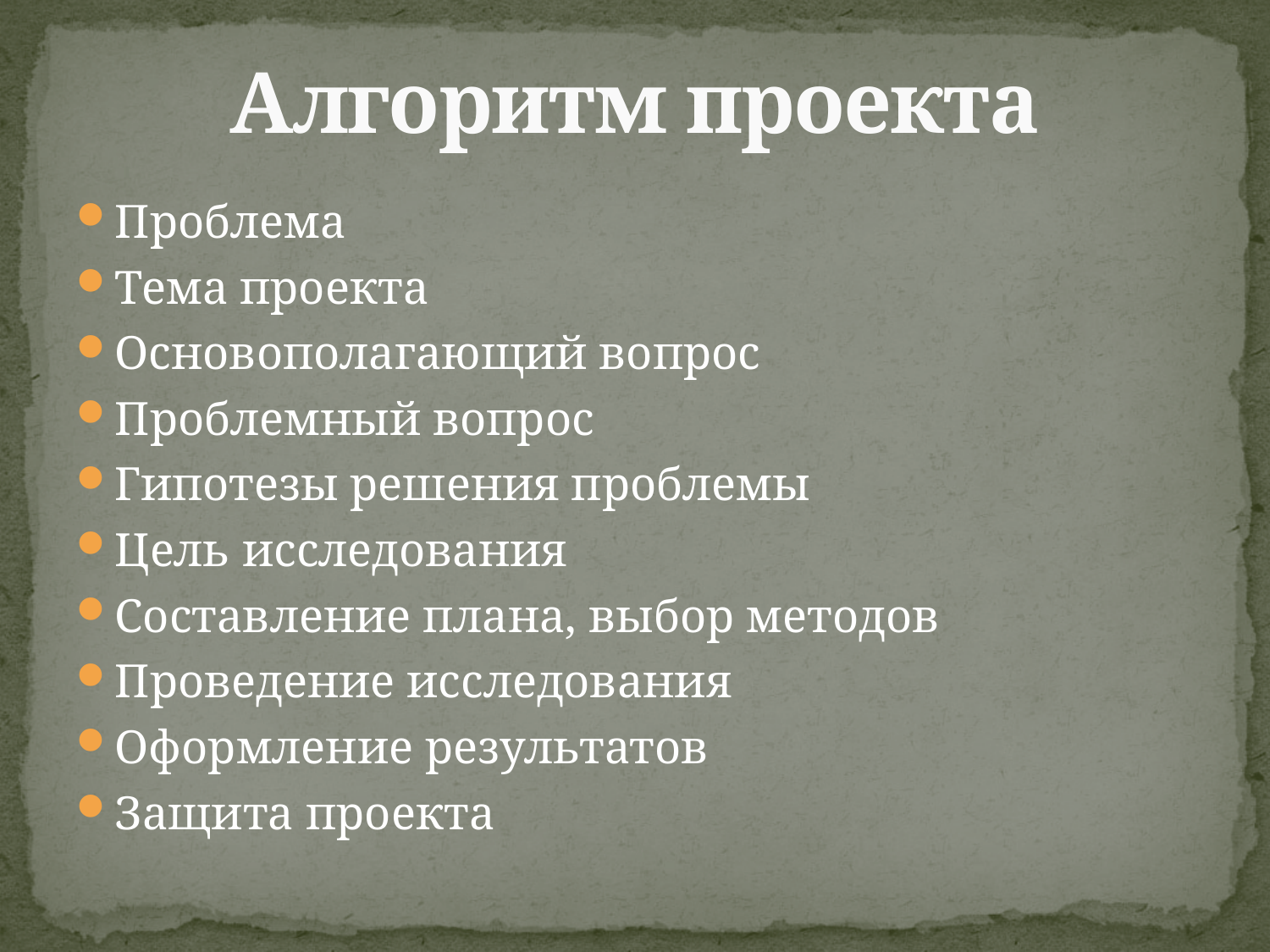

# Алгоритм проекта
Проблема
Тема проекта
Основополагающий вопрос
Проблемный вопрос
Гипотезы решения проблемы
Цель исследования
Составление плана, выбор методов
Проведение исследования
Оформление результатов
Защита проекта